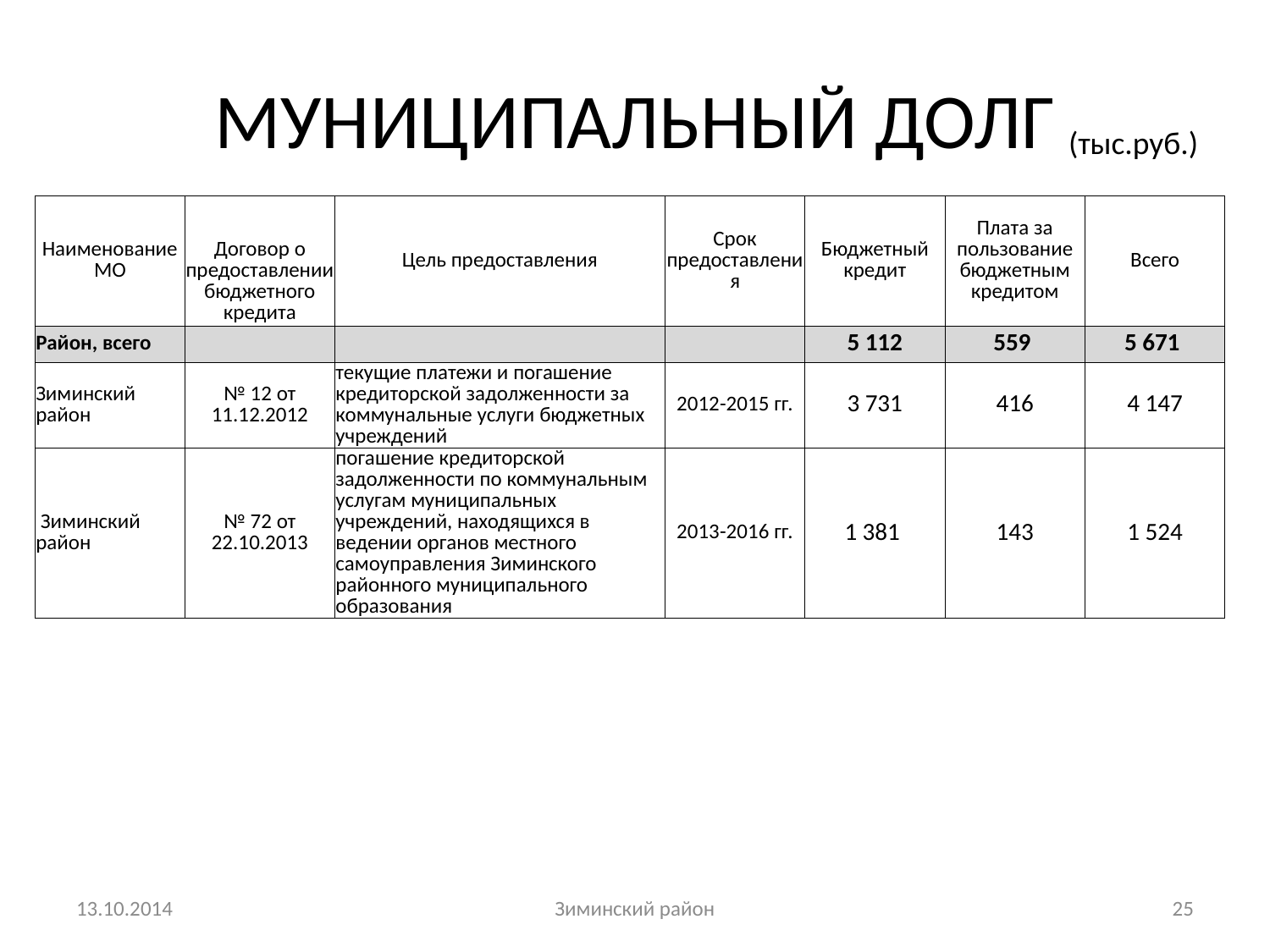

# МУНИЦИПАЛЬНЫЙ ДОЛГ
(тыс.руб.)
| Наименование МО | Договор о предоставлении бюджетного кредита | Цель предоставления | Срок предоставления | Бюджетный кредит | Плата за пользование бюджетным кредитом | Всего |
| --- | --- | --- | --- | --- | --- | --- |
| Район, всего |  |  |  | 5 112 | 559 | 5 671 |
| Зиминский район | № 12 от 11.12.2012 | текущие платежи и погашение кредиторской задолженности за коммунальные услуги бюджетных учреждений | 2012-2015 гг. | 3 731 | 416 | 4 147 |
| Зиминский район | № 72 от 22.10.2013 | погашение кредиторской задолженности по коммунальным услугам муниципальных учреждений, находящихся в ведении органов местного самоуправления Зиминского районного муниципального образования | 2013-2016 гг. | 1 381 | 143 | 1 524 |
13.10.2014
Зиминский район
25